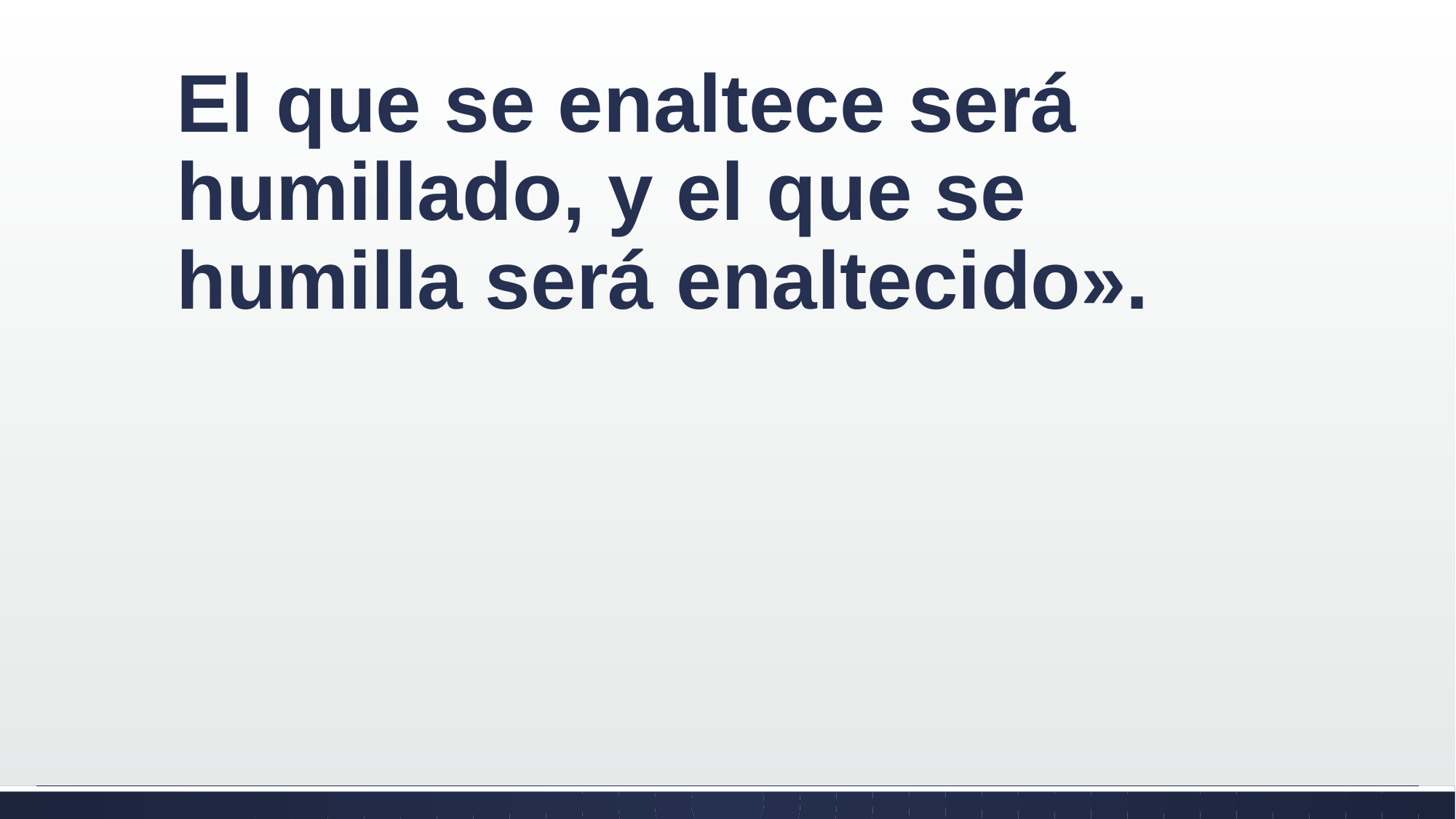

#
El que se enaltece será humillado, y el que se humilla será enaltecido».